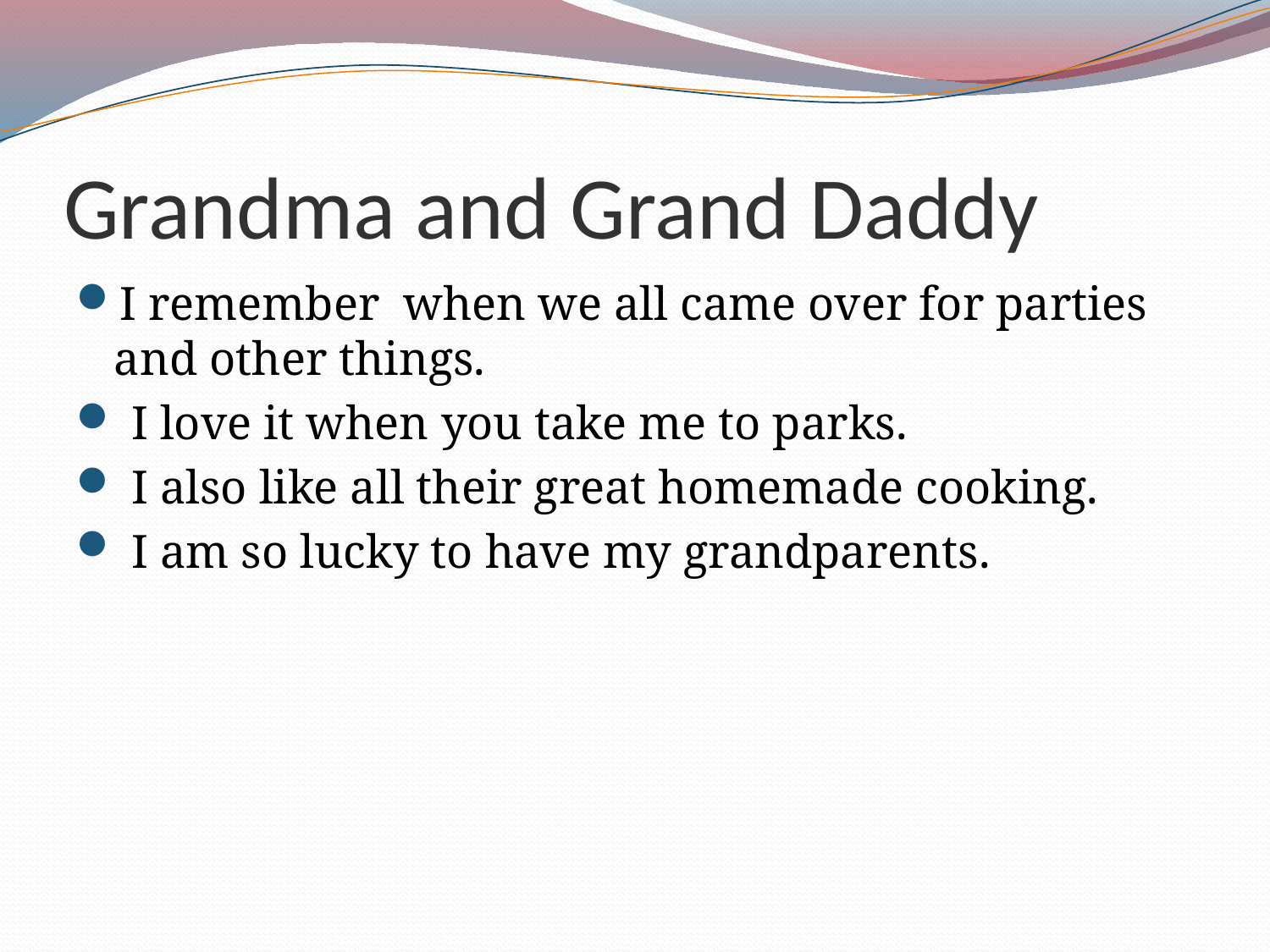

# Grandma and Grand Daddy
I remember  when we all came over for parties and other things.
 I love it when you take me to parks.
 I also like all their great homemade cooking.
 I am so lucky to have my grandparents.